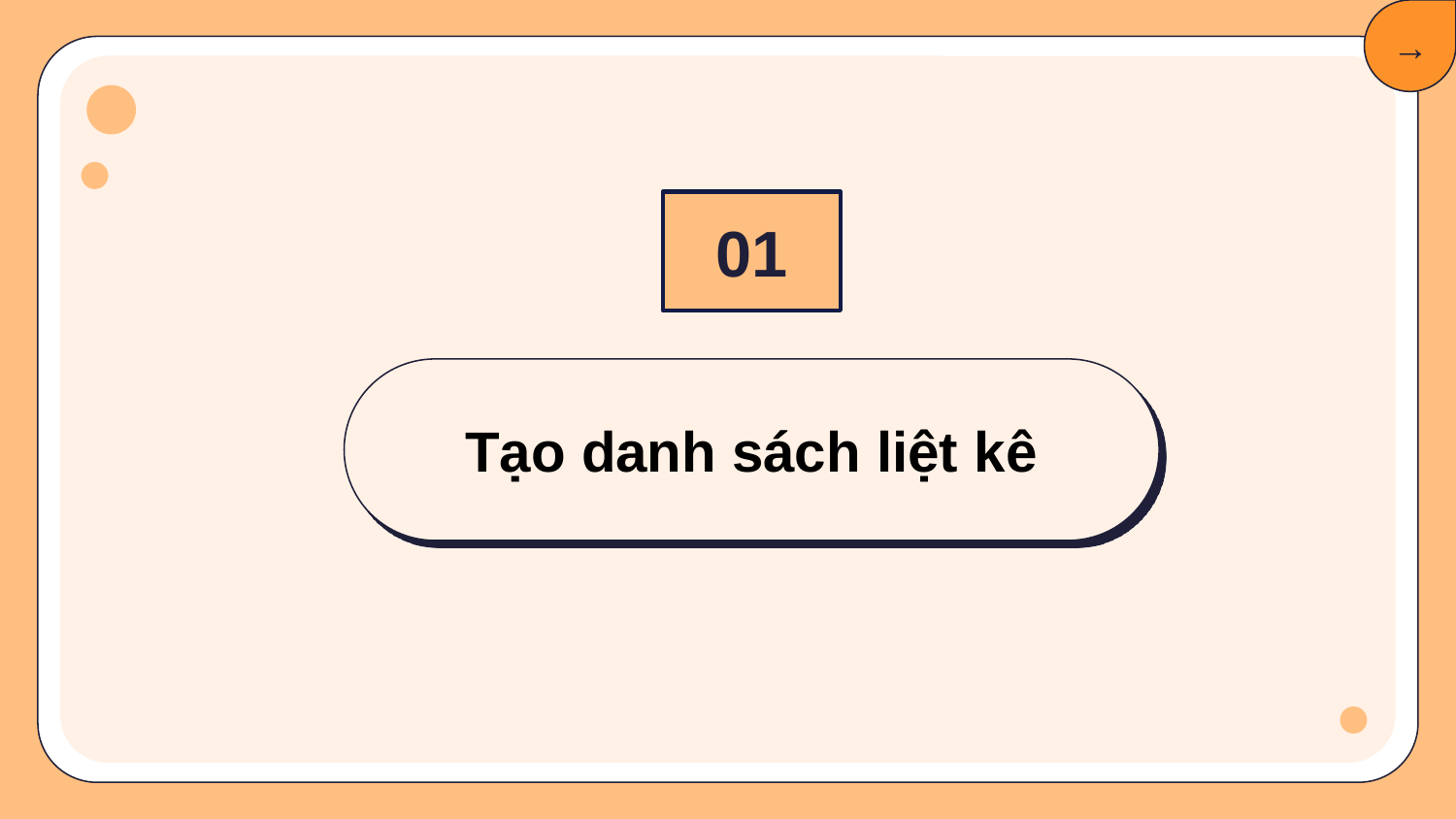

→
01
Tạo danh sách liệt kê